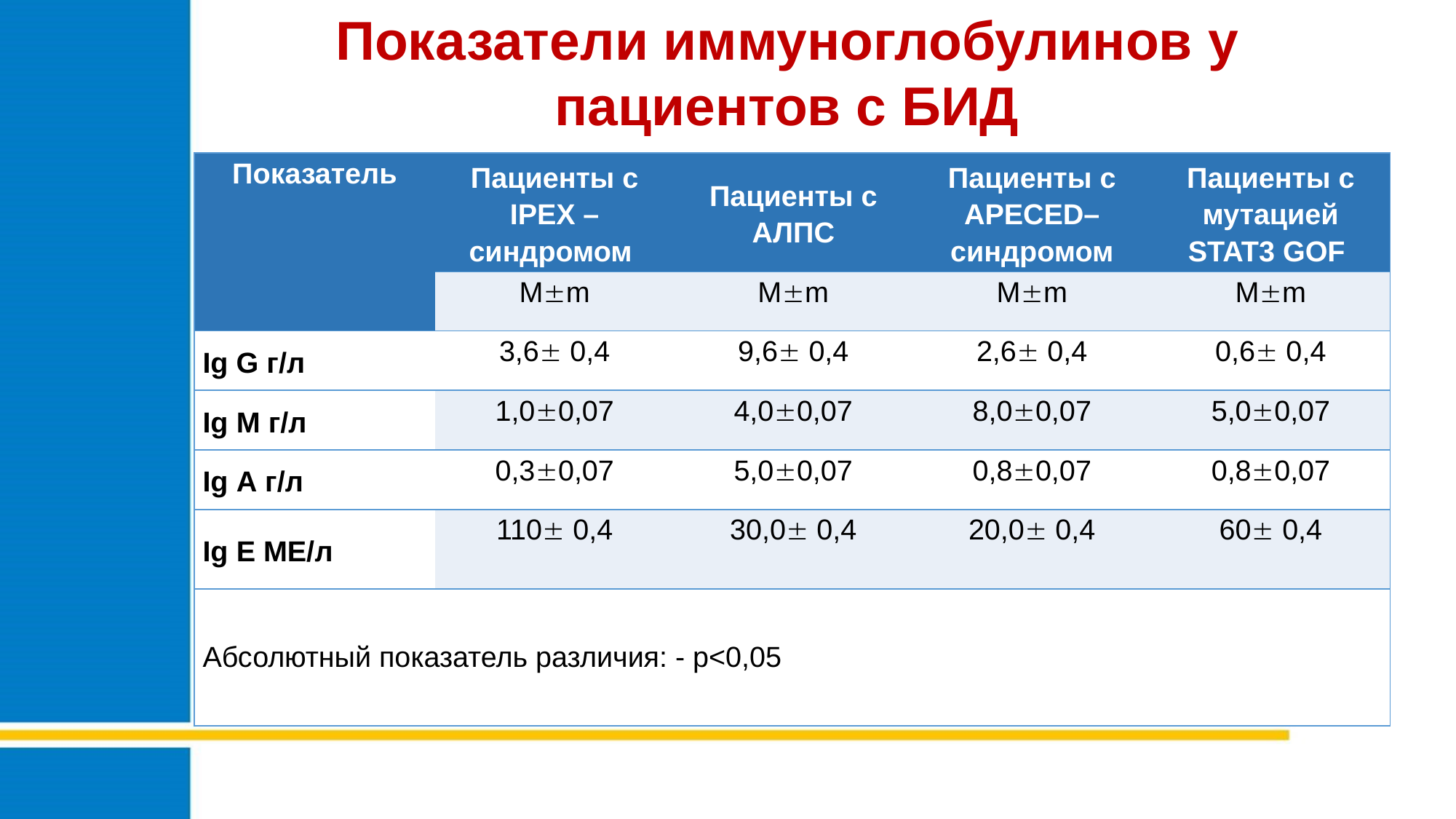

Показатели иммуноглобулинов у пациентов с БИД
| Показатель | Пациенты с IPEX – синдромом | Пациенты с АЛПС | Пациенты с APECED–синдромом | Пациенты с мутацией STAT3 GOF |
| --- | --- | --- | --- | --- |
|  | M±m | M±m | M±m | M±m |
| Ig G г/л | 3,6± 0,4 | 9,6± 0,4 | 2,6± 0,4 | 0,6± 0,4 |
| Ig М г/л | 1,0±0,07 | 4,0±0,07 | 8,0±0,07 | 5,0±0,07 |
| Ig А г/л | 0,3±0,07 | 5,0±0,07 | 0,8±0,07 | 0,8±0,07 |
| Ig Е МЕ/л | 110± 0,4 | 30,0± 0,4 | 20,0± 0,4 | 60± 0,4 |
| Абсолютный показатель различия: - р<0,05 |  |  |  |  |